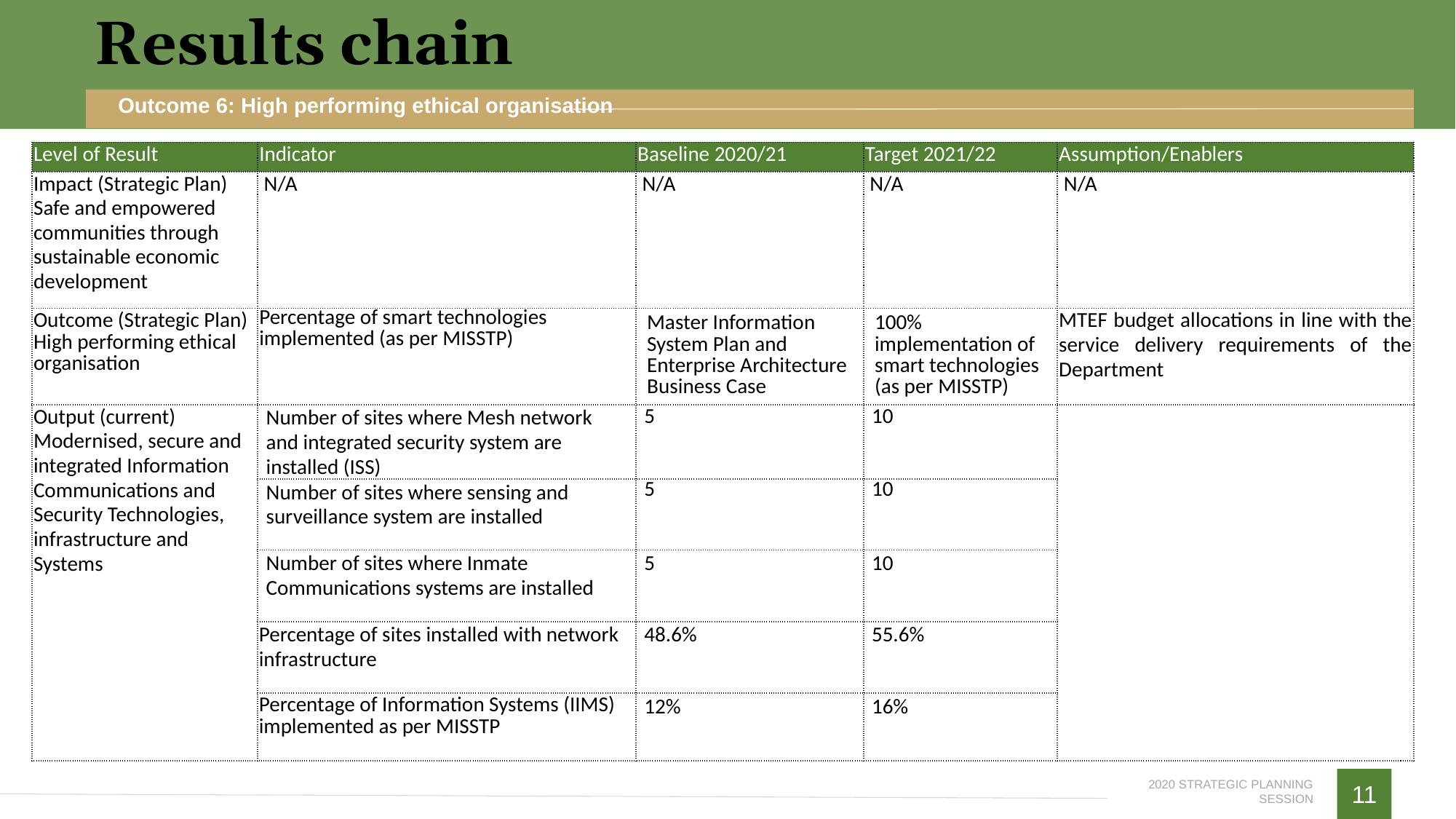

Results chain
Outcome 6: High performing ethical organisation
| Level of Result | Indicator | Baseline 2020/21 | Target 2021/22 | Assumption/Enablers |
| --- | --- | --- | --- | --- |
| Impact (Strategic Plan) Safe and empowered communities through sustainable economic development | N/A | N/A | N/A | N/A |
| Outcome (Strategic Plan) High performing ethical organisation | Percentage of smart technologies implemented (as per MISSTP) | Master Information System Plan and Enterprise Architecture Business Case | 100% implementation of smart technologies (as per MISSTP) | MTEF budget allocations in line with the service delivery requirements of the Department |
| Output (current) Modernised, secure and integrated Information Communications and Security Technologies, infrastructure and Systems | Number of sites where Mesh network and integrated security system are installed (ISS) | 5 | 10 |  |
|  | Number of sites where sensing and surveillance system are installed | 5 | 10 |  |
|  | Number of sites where Inmate Communications systems are installed | 5 | 10 |  |
|  | Percentage of sites installed with network infrastructure | 48.6% | 55.6% |  |
|  | Percentage of Information Systems (IIMS) implemented as per MISSTP | 12% | 16% |  |